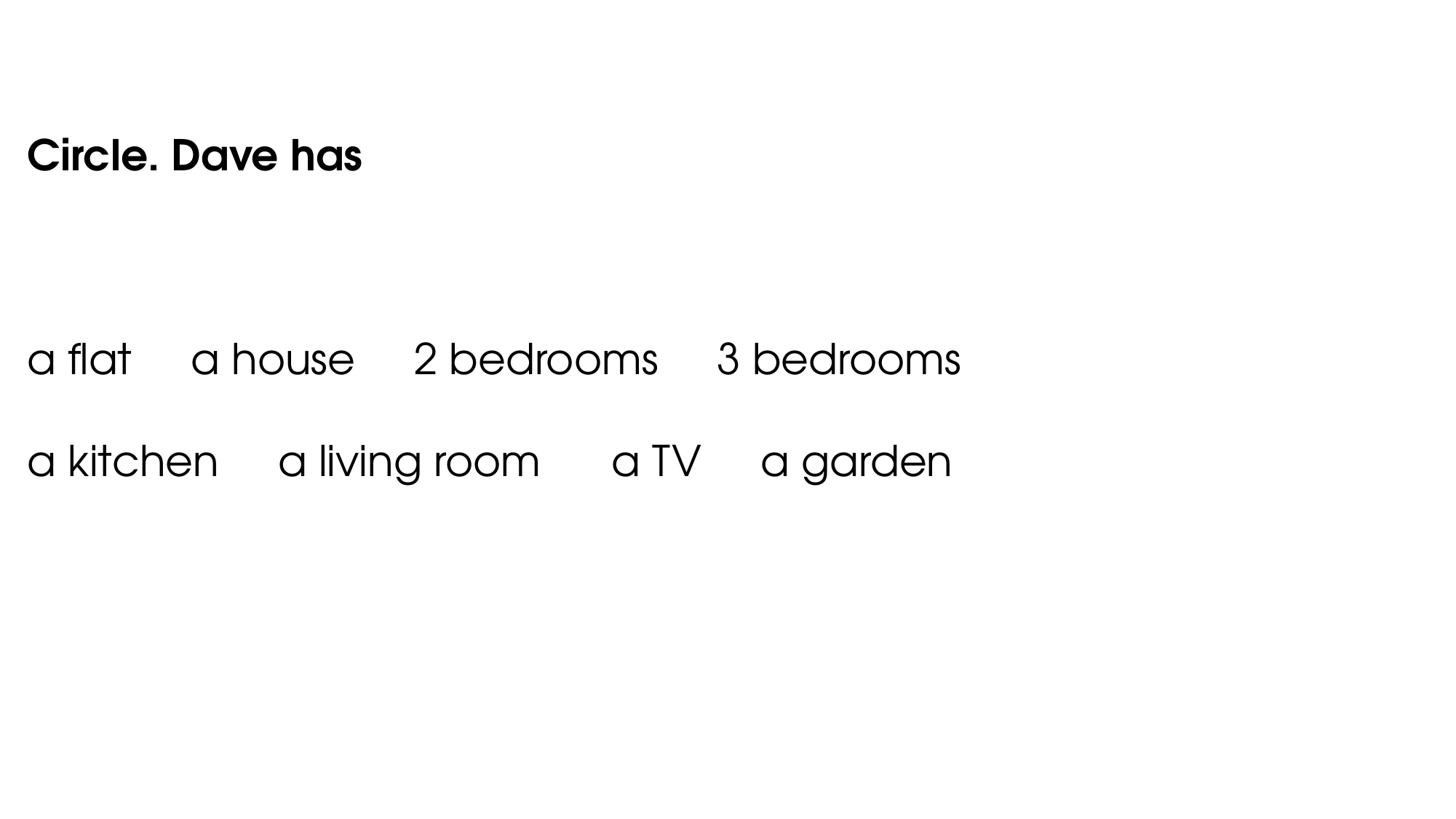

Circle. Dave has

a flat     a house     2 bedrooms     3 bedrooms
a kitchen     a living room      a TV     a garden